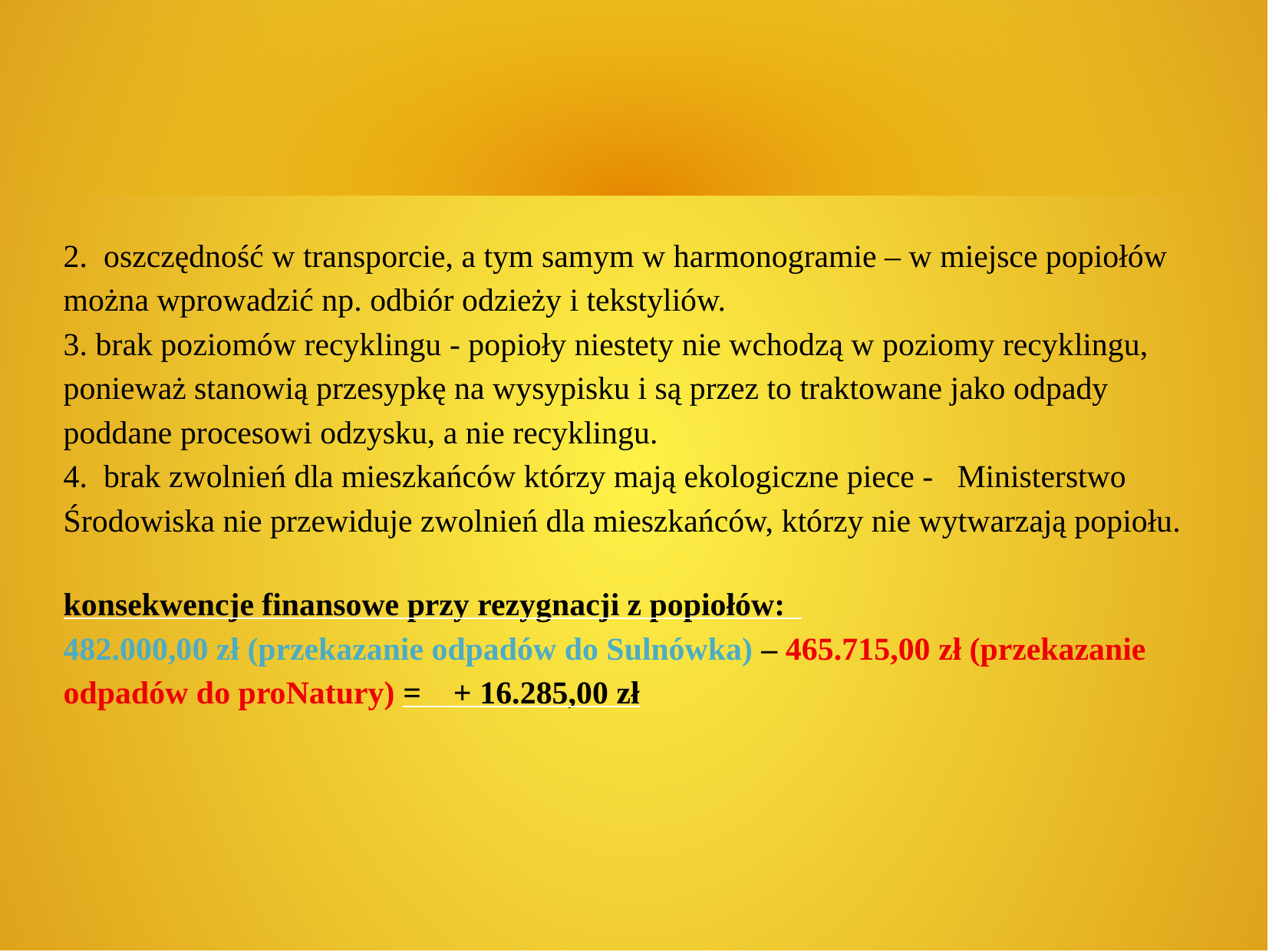

2.  oszczędność w transporcie, a tym samym w harmonogramie – w miejsce popiołów można wprowadzić np. odbiór odzieży i tekstyliów.
3. brak poziomów recyklingu - popioły niestety nie wchodzą w poziomy recyklingu, ponieważ stanowią przesypkę na wysypisku i są przez to traktowane jako odpady poddane procesowi odzysku, a nie recyklingu.
4.  brak zwolnień dla mieszkańców którzy mają ekologiczne piece -   Ministerstwo Środowiska nie przewiduje zwolnień dla mieszkańców, którzy nie wytwarzają popiołu.

konsekwencje finansowe przy rezygnacji z popiołów:
482.000,00 zł (przekazanie odpadów do Sulnówka) – 465.715,00 zł (przekazanie odpadów do proNatury) =    + 16.285,00 zł